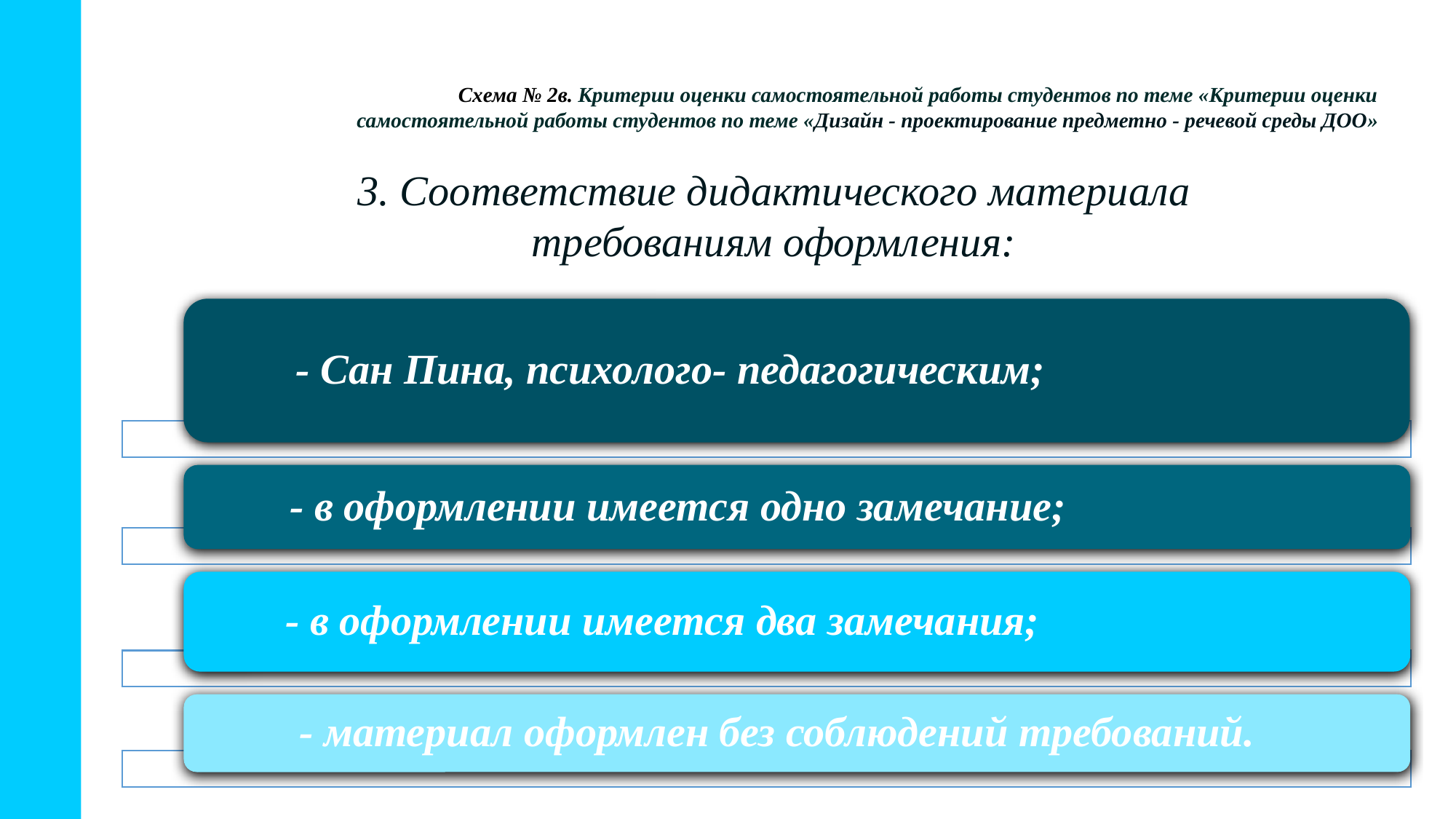

Схема № 2в. Критерии оценки самостоятельной работы студентов по теме «Критерии оценки самостоятельной работы студентов по теме «Дизайн - проектирование предметно - речевой среды ДОО»
3. Соответствие дидактического материала требованиям оформления:
       - Сан Пина, психолого- педагогическим;
       - в оформлении имеется одно замечание;
      - в оформлении имеется два замечания;
       - материал оформлен без соблюдений требований.